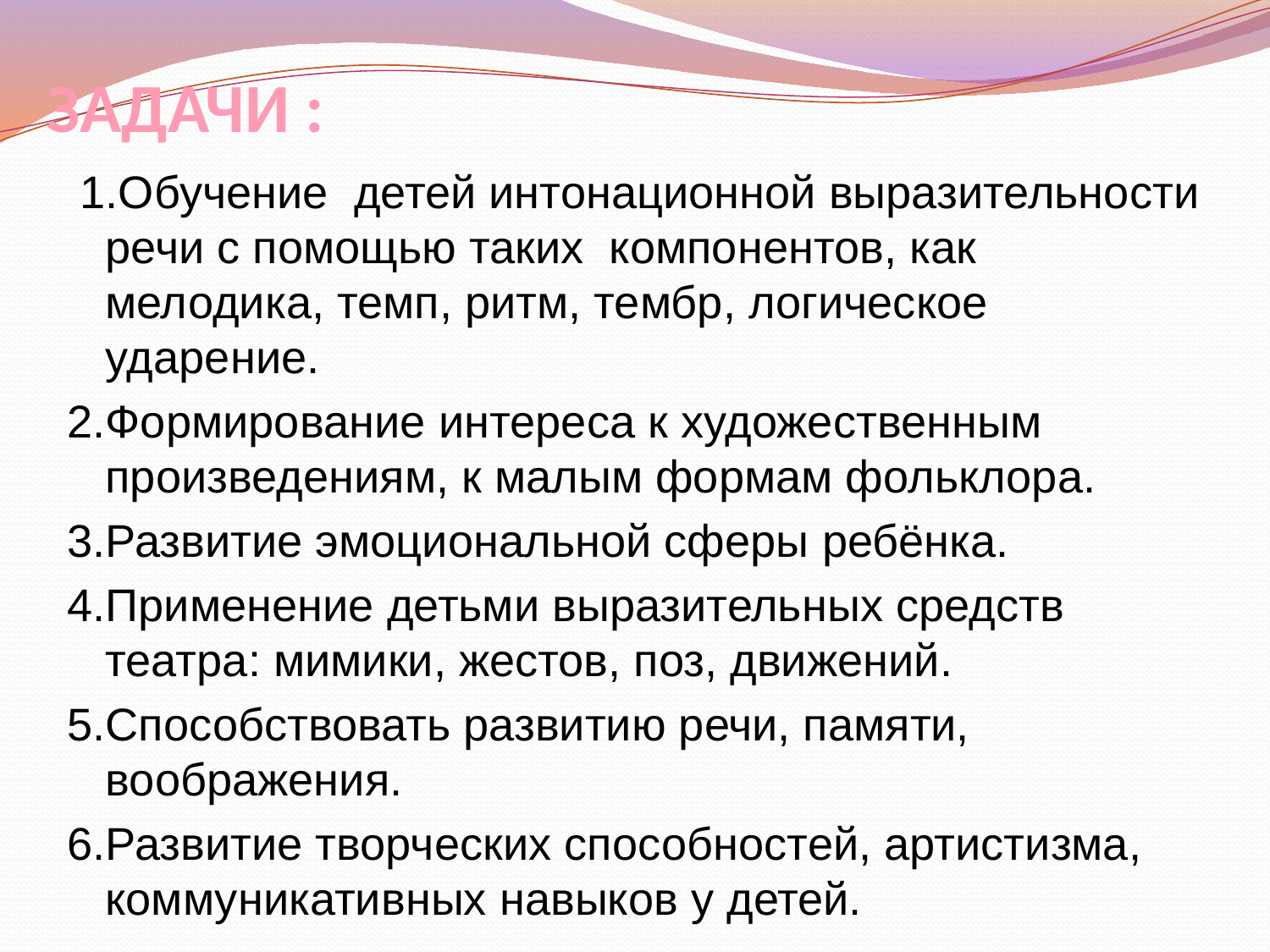

# ЗАДАЧИ :
 1.Обучение  детей интонационной выразительности речи с помощью таких  компонентов, как мелодика, темп, ритм, тембр, логическое ударение.
2.Формирование интереса к художественным произведениям, к малым формам фольклора.
3.Развитие эмоциональной сферы ребёнка.
4.Применение детьми выразительных средств театра: мимики, жестов, поз, движений.
5.Способствовать развитию речи, памяти, воображения.
6.Развитие творческих способностей, артистизма, коммуникативных навыков у детей.